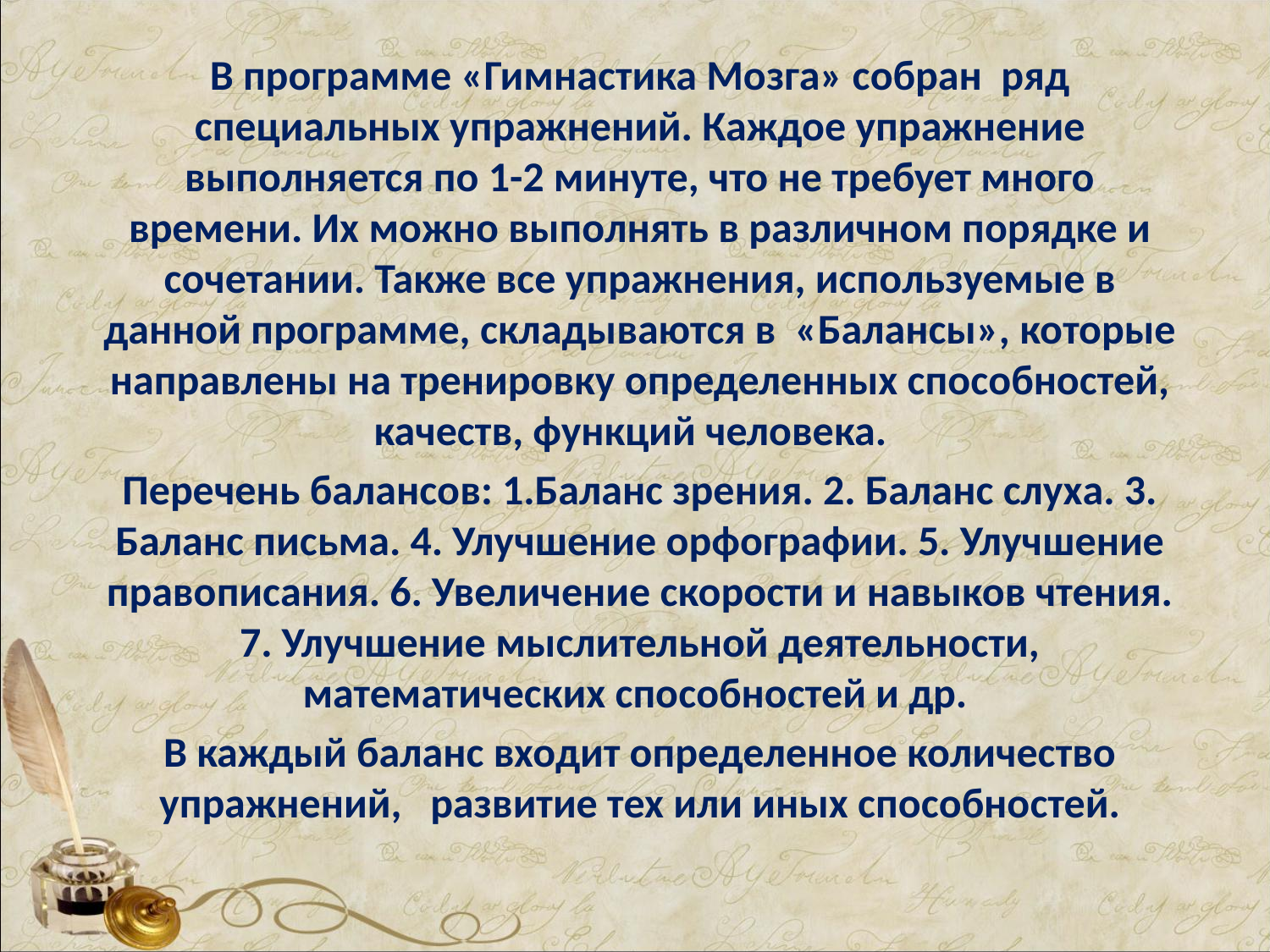

В программе «Гимнастика Мозга» собран  ряд специальных упражнений. Каждое упражнение выполняется по 1-2 минуте, что не требует много времени. Их можно выполнять в различном порядке и сочетании. Также все упражнения, используемые в данной программе, складываются в  «Балансы», которые направлены на тренировку определенных способностей, качеств, функций человека.
Перечень балансов: 1.Баланс зрения. 2. Баланс слуха. 3. Баланс письма. 4. Улучшение орфографии. 5. Улучшение правописания. 6. Увеличение скорости и навыков чтения. 7. Улучшение мыслительной деятельности, математических способностей и др.
В каждый баланс входит определенное количество упражнений,   развитие тех или иных способностей.